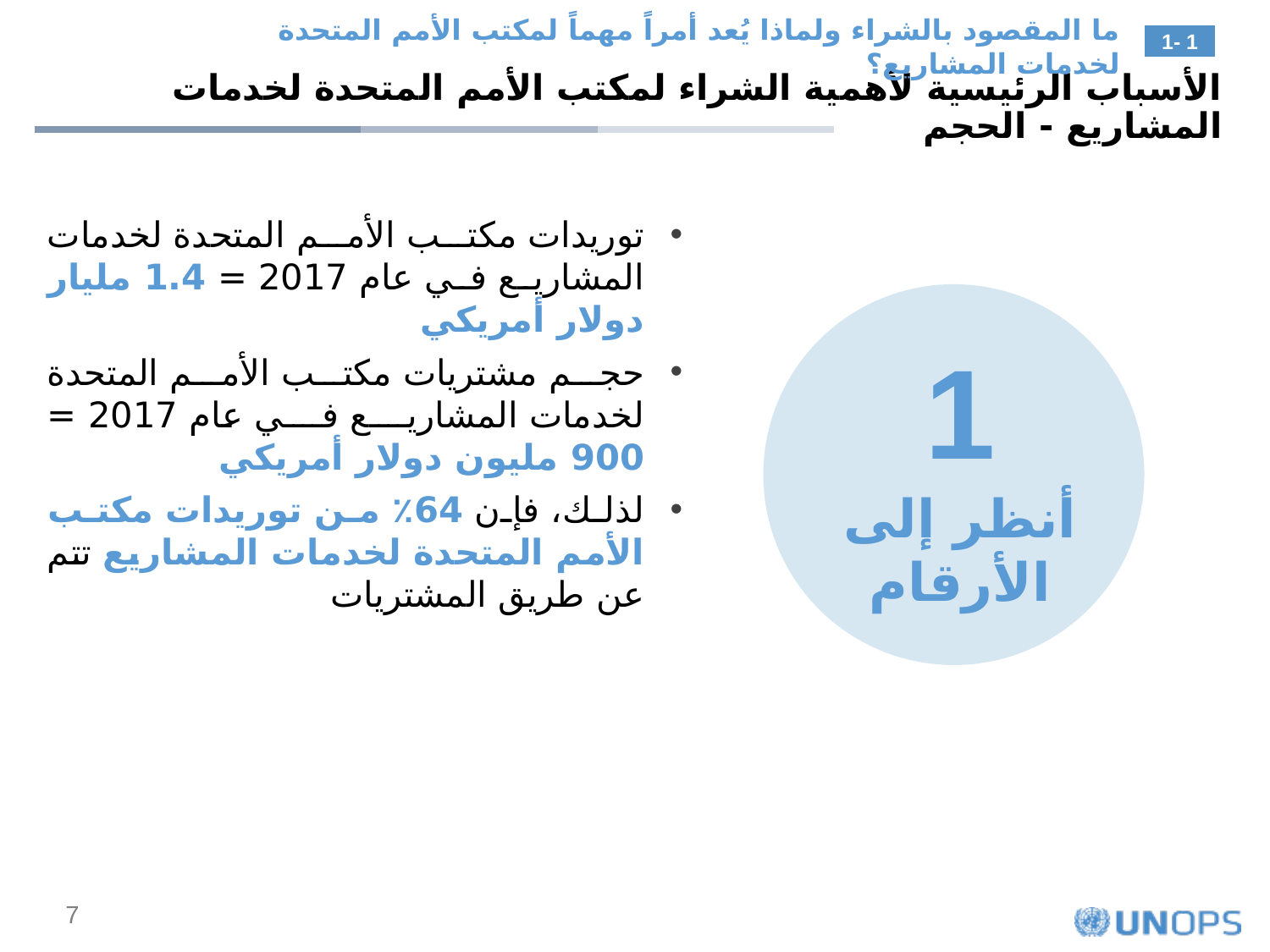

ما المقصود بالشراء ولماذا يُعد أمراً مهماً لمكتب الأمم المتحدة لخدمات المشاريع؟
1- 1
الأسباب الرئيسية لأهمية الشراء لمكتب الأمم المتحدة لخدمات المشاريع - الحجم
توريدات مكتب الأمم المتحدة لخدمات المشاريع في عام 2017 = 1.4 مليار دولار أمريكي
حجم مشتريات مكتب الأمم المتحدة لخدمات المشاريع في عام 2017 = 900 مليون دولار أمريكي
لذلك، فإن 64٪ من توريدات مكتب الأمم المتحدة لخدمات المشاريع تتم عن طريق المشتريات

1
أنظر إلى الأرقام